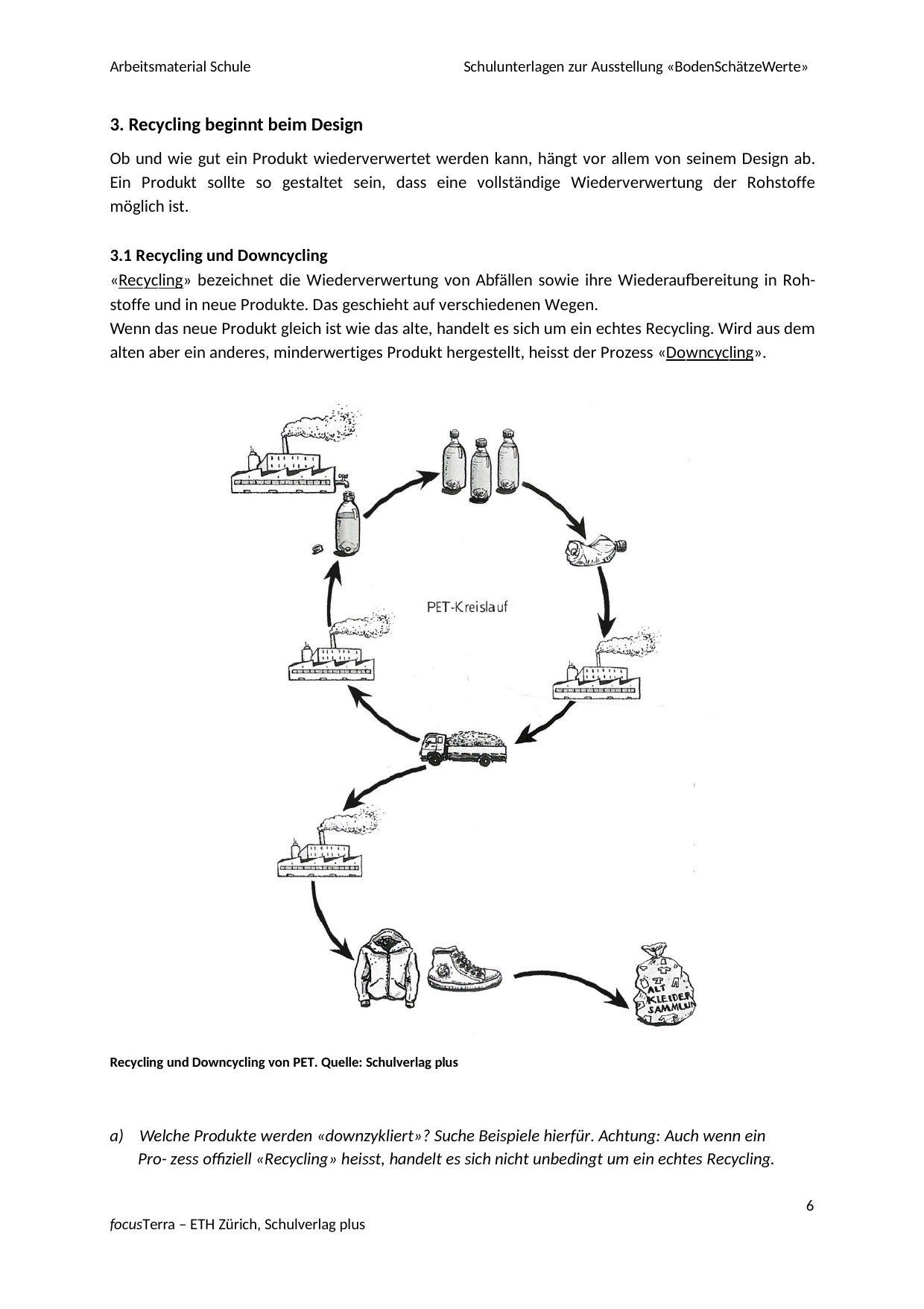

Arbeitsmaterial Schule
Schulunterlagen zur Ausstellung «BodenSchätzeWerte»
3. Recycling beginnt beim Design
Ob und wie gut ein Produkt wiederverwertet werden kann, hängt vor allem von seinem Design ab. Ein Produkt sollte so gestaltet sein, dass eine vollständige Wiederverwertung der Rohstoffe möglich ist.

3.1 Recycling und Downcycling
«Recycling» bezeichnet die Wiederverwertung von Abfällen sowie ihre Wiederaufbereitung in Roh- stoffe und in neue Produkte. Das geschieht auf verschiedenen Wegen.
Wenn das neue Produkt gleich ist wie das alte, handelt es sich um ein echtes Recycling. Wird aus dem alten aber ein anderes, minderwertiges Produkt hergestellt, heisst der Prozess «Downcycling».

Recycling und Downcycling von PET. Quelle: Schulverlag plus
a)    Welche Produkte werden «downzykliert»? Suche Beispiele hierfür. Achtung: Auch wenn ein Pro- zess offiziell «Recycling» heisst, handelt es sich nicht unbedingt um ein echtes Recycling.
6
focusTerra – ETH Zürich, Schulverlag plus